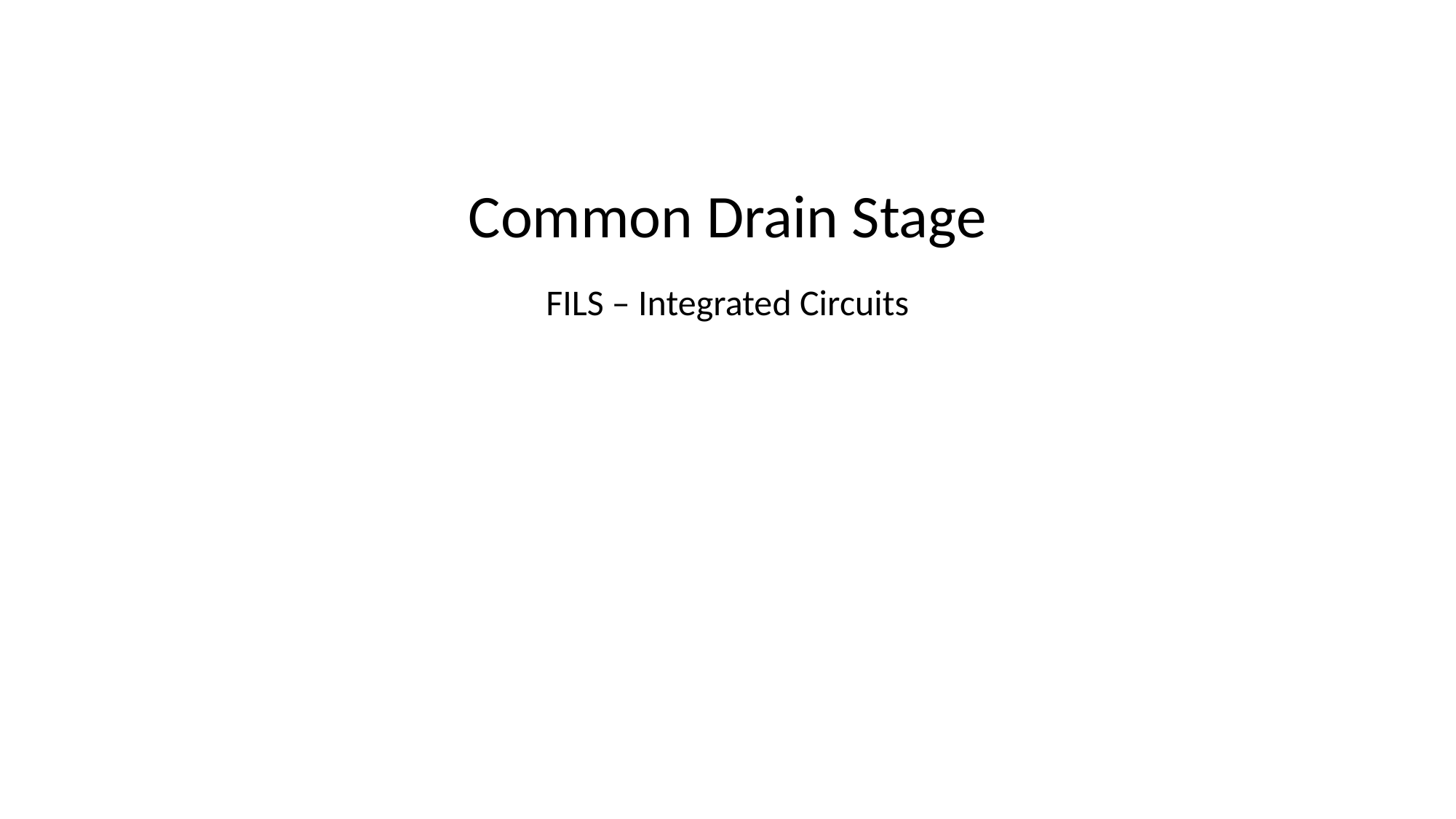

# Common Drain Stage
FILS – Integrated Circuits